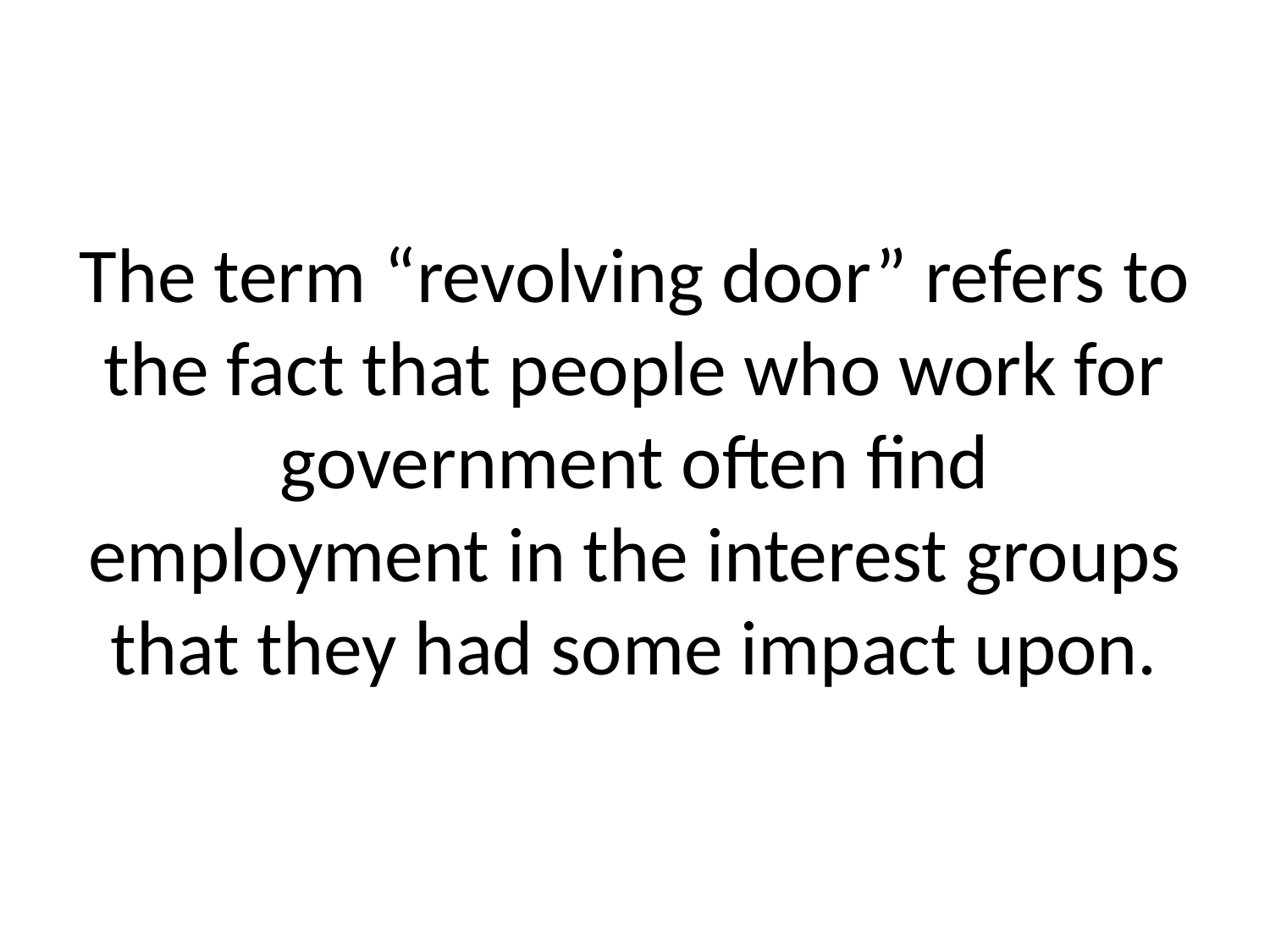

# The term “revolving door” refers to the fact that people who work for government often find employment in the interest groups that they had some impact upon.